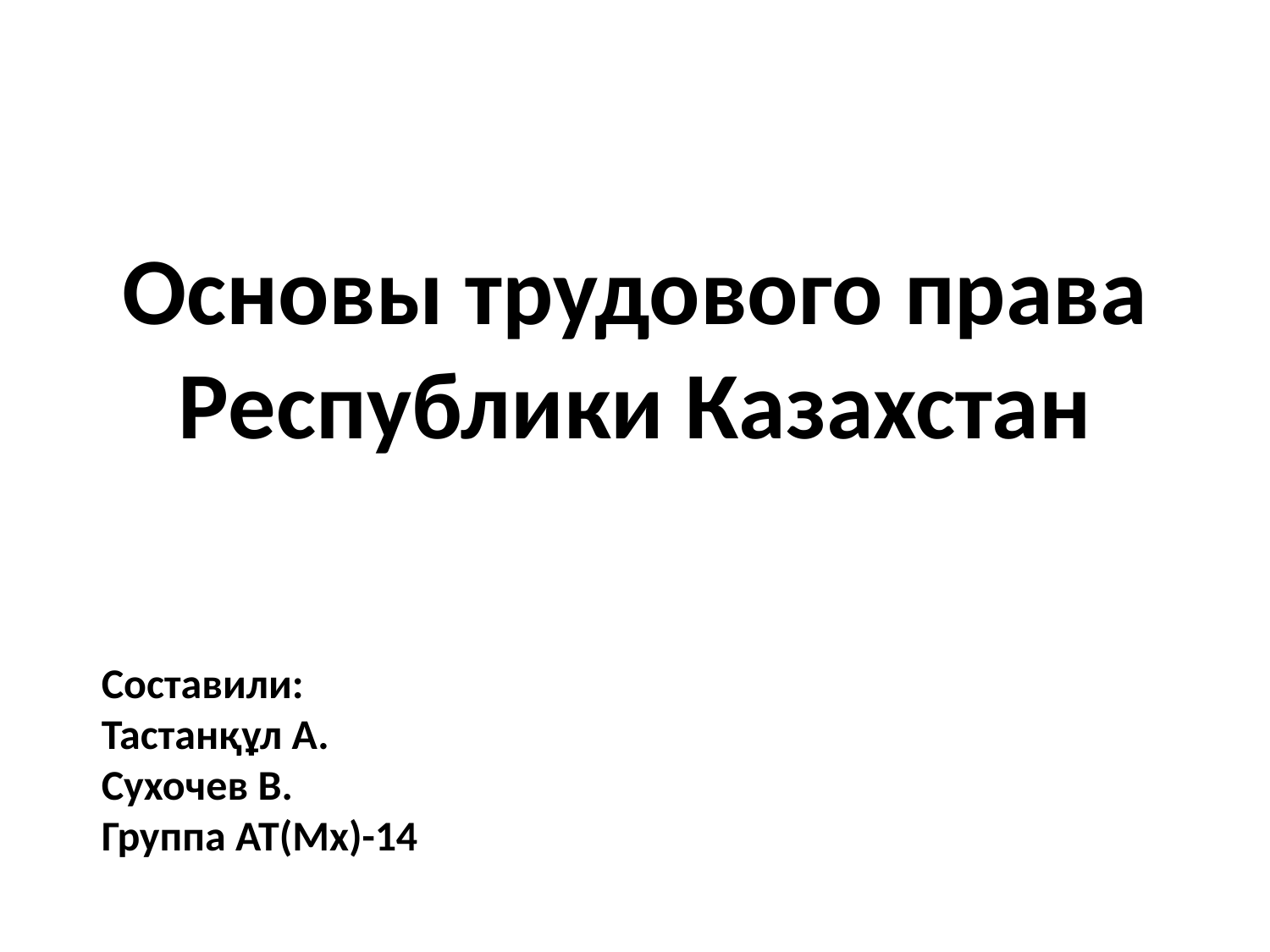

Основы трудового права
Республики Казахстан
Составили:
Тастанқұл А.
Сухочев В.
Группа АТ(Мх)-14